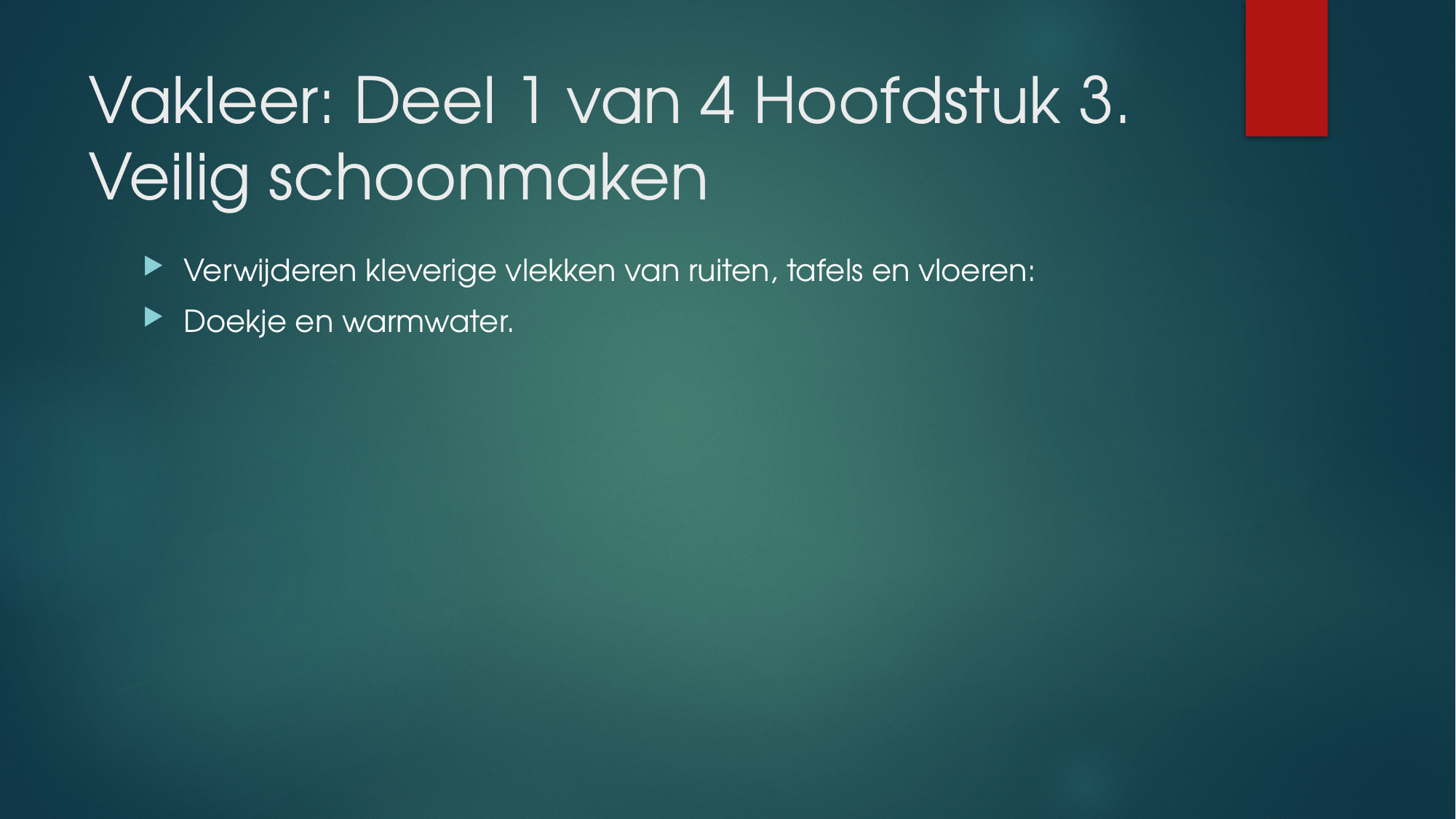

# Vakleer: Deel 1 van 4 Hoofdstuk 3. Veilig schoonmaken
Verwijderen kleverige vlekken van ruiten, tafels en vloeren:
Doekje en warmwater.